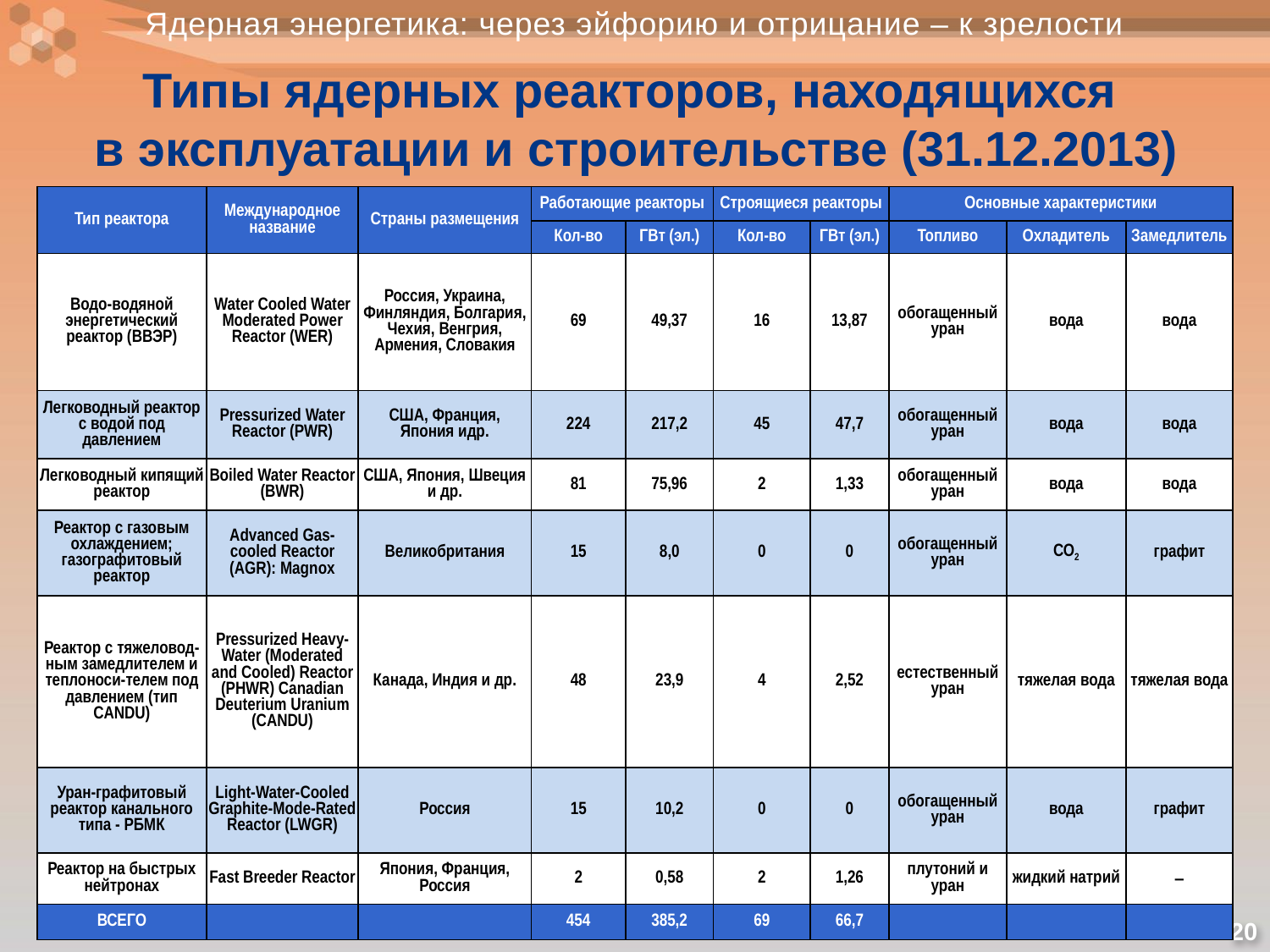

# Типы ядерных реакторов, находящихся в эксплуатации и строительстве (31.12.2013)
| Тип реактора | Международное название | Страны размещения | Работающие реакторы |  | Строящиеся реакторы |  | Основные характеристики |  |  |
| --- | --- | --- | --- | --- | --- | --- | --- | --- | --- |
|  |  |  | Кол-во | ГВт (эл.) | Кол-во | ГВт (эл.) | Топливо | Охладитель | Замедлитель |
| Водо-водяной энергетический реактор (ВВЭР) | Water Cooled Water Moderated Power Reactor (WER) | Россия, Украина, Финляндия, Болгария, Чехия, Венгрия, Армения, Словакия | 69 | 49,37 | 16 | 13,87 | обогащенный уран | вода | вода |
| Легководный реактор с водой под давлением | Pressurized Water Reactor (PWR) | США, Франция, Япония идр. | 224 | 217,2 | 45 | 47,7 | обогащенный уран | вода | вода |
| Легководный кипящий реактор | Boiled Water Reactor (BWR) | США, Япония, Швеция и др. | 81 | 75,96 | 2 | 1,33 | обогащенный уран | вода | вода |
| Реактор с газовым охлаждением; газографитовый реактор | Advanced Gas-cooled Reactor (AGR): Magnox | Великобритания | 15 | 8,0 | 0 | 0 | обогащенный уран | СО2 | графит |
| Реактор с тяжеловод-ным замедлителем и теплоноси-телем под давлением (тип CANDU) | Pressurized Heavy-Water (Moderated and Cooled) Reactor (PHWR) Canadian Deuterium Uranium (CANDU) | Канада, Индия и др. | 48 | 23,9 | 4 | 2,52 | естественный уран | тяжелая вода | тяжелая вода |
| Уран-графитовый реактор канального типа - РБМК | Light-Water-Cooled Graphite-Mode-Rated Reactor (LWGR) | Россия | 15 | 10,2 | 0 | 0 | обогащенный уран | вода | графит |
| Реактор на быстрых нейтронах | Fast Breeder Reactor | Япония, Франция, Россия | 2 | 0,58 | 2 | 1,26 | плутоний и уран | жидкий натрий | – |
| ВСЕГО |  |  | 454 | 385,2 | 69 | 66,7 |  |  |  |